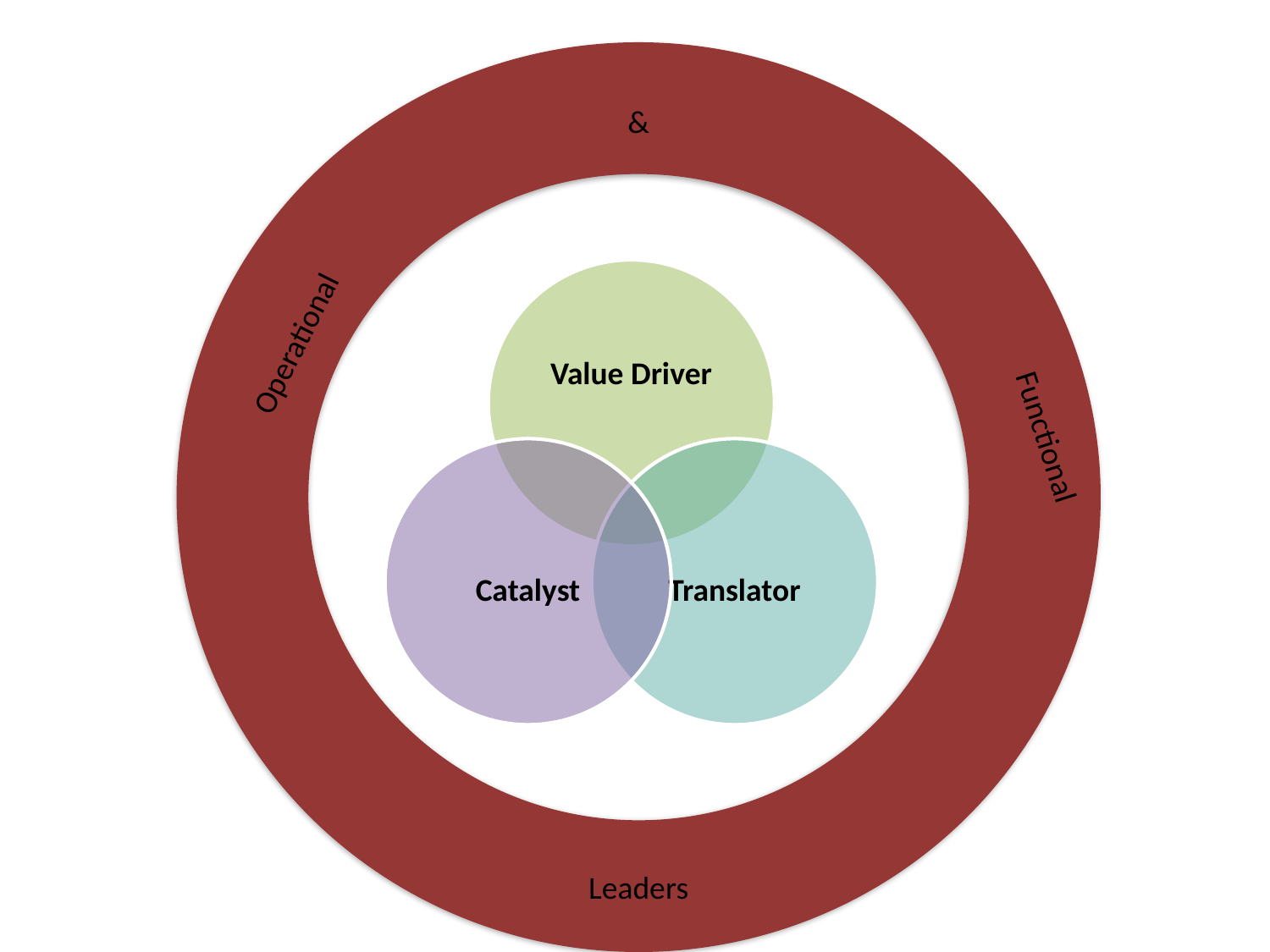

&
Value Driver
Translator
Catalyst
Operational
Functional
Leaders